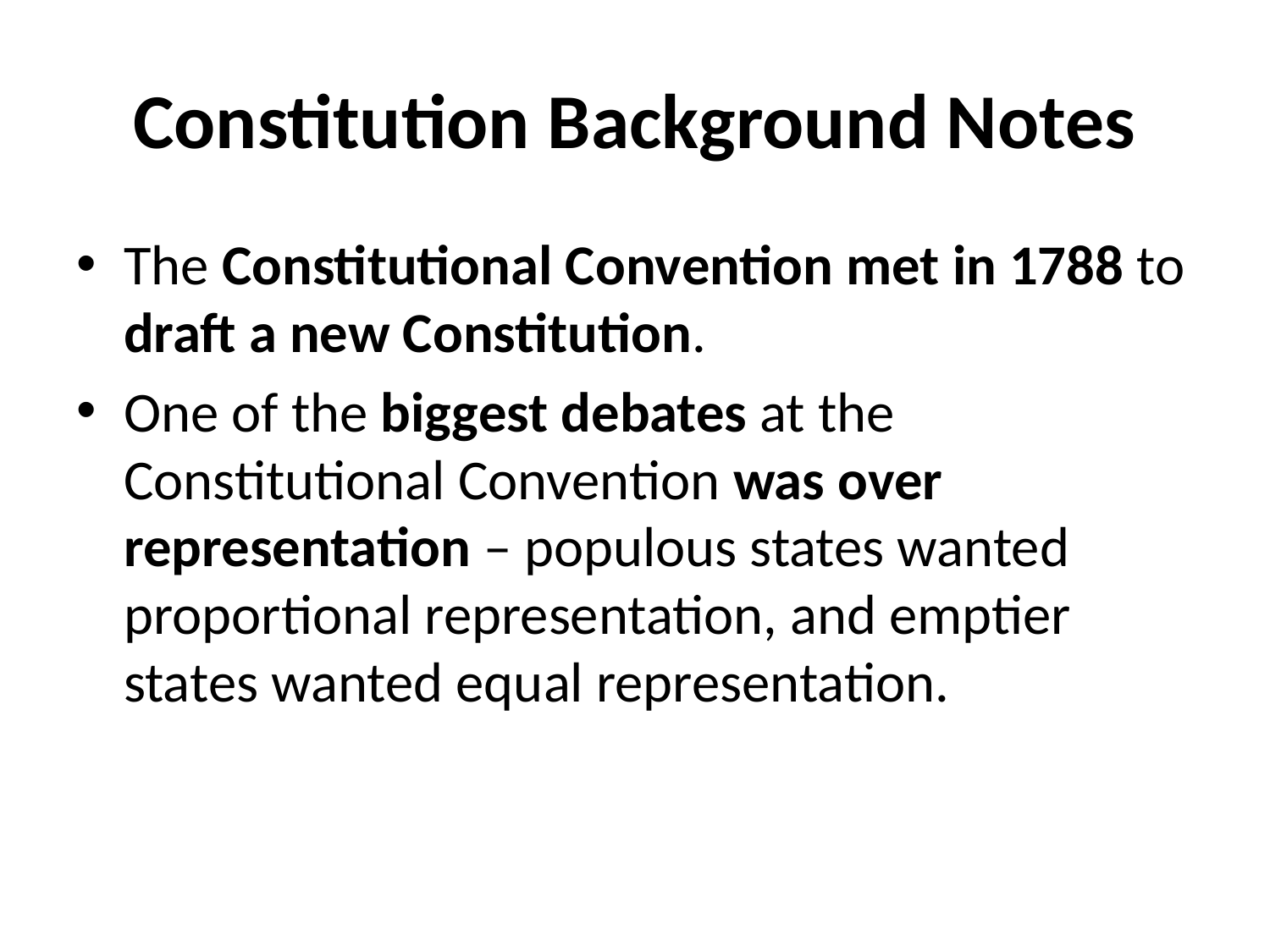

# Constitution Background Notes
The Constitutional Convention met in 1788 to draft a new Constitution.
One of the biggest debates at the Constitutional Convention was over representation – populous states wanted proportional representation, and emptier states wanted equal representation.